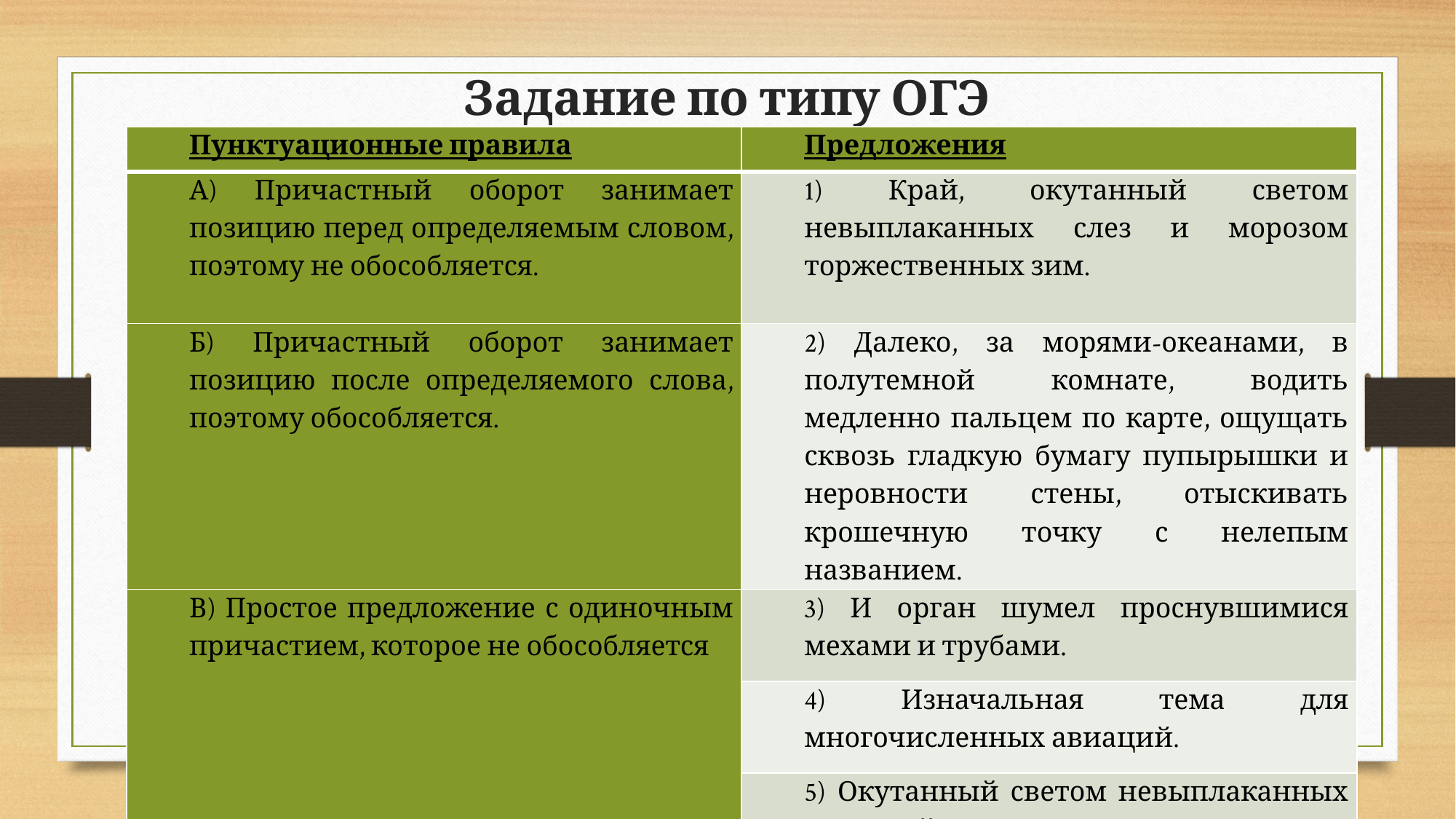

# Задание по типу ОГЭ

| Пунктуационные правила | Предложения |
| --- | --- |
| А) Причастный оборот занимает позицию перед определяемым словом, поэтому не обособляется. | 1) Край, окутанный светом невыплаканных слез и морозом торжественных зим. |
| Б) Причастный оборот занимает позицию после определяемого слова, поэтому обособляется. | 2) Далеко, за морями-океанами, в полутемной комнате, водить медленно пальцем по карте, ощущать сквозь гладкую бумагу пупырышки и неровности стены, отыскивать крошечную точку с нелепым названием. |
| В) Простое предложение с одиночным причастием, которое не обособляется | 3) И орган шумел проснувшимися мехами и трубами. |
|  | 4) Изначальная тема для многочисленных авиаций. |
|  | 5) Окутанный светом невыплаканных слез край. |